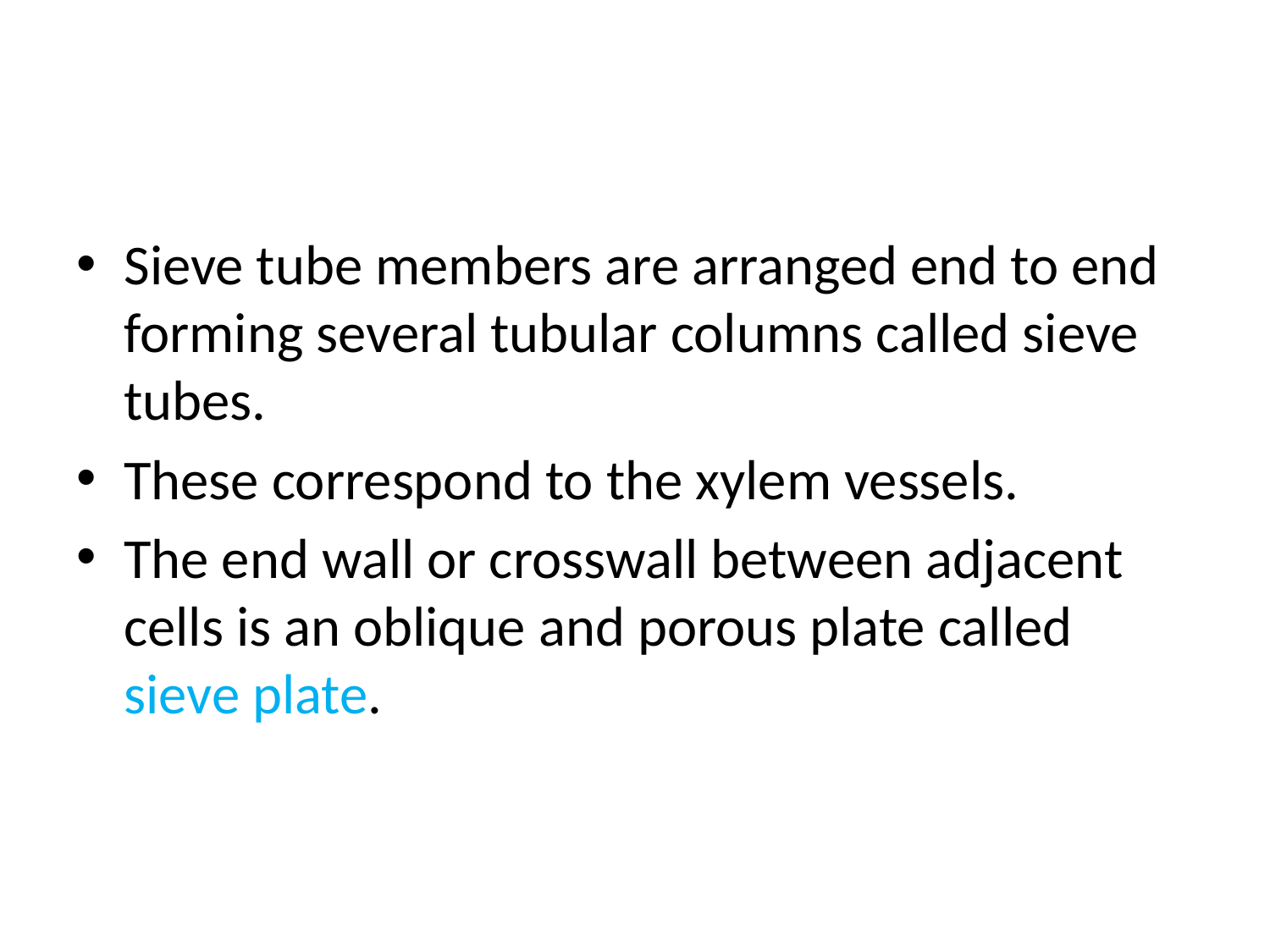

#
Sieve tube members are arranged end to end forming several tubular columns called sieve tubes.
These correspond to the xylem vessels.
The end wall or crosswall between adjacent cells is an oblique and porous plate called sieve plate.